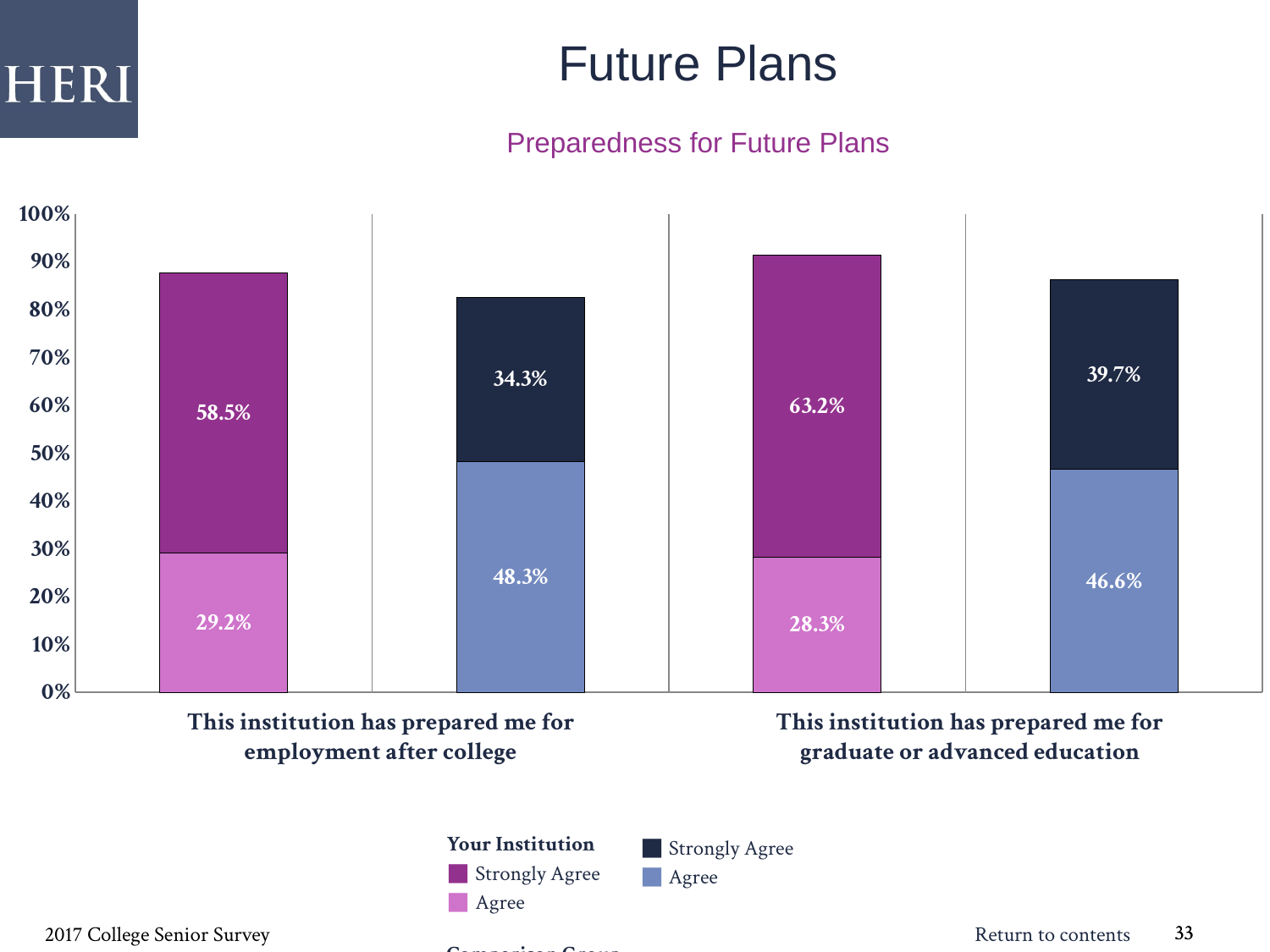

Future Plans
Preparedness for Future Plans

### Chart

| Category | Agree | Strongly Agree |
|---|---|---|
| Preparedness for employment after college | 0.292 | 0.585 |
| comp | 0.483 | 0.343 |
| Preparedness for graduate or advanced education | 0.283 | 0.632 |
| comp | 0.466 | 0.397 |
This institution has prepared me for employment after college
This institution has prepared me for graduate or advanced education
Your Institution
■ Strongly Agree
■ Agree

Comparison Group
■ Strongly Agree
■ Agree

2017 College Senior Survey
33
33